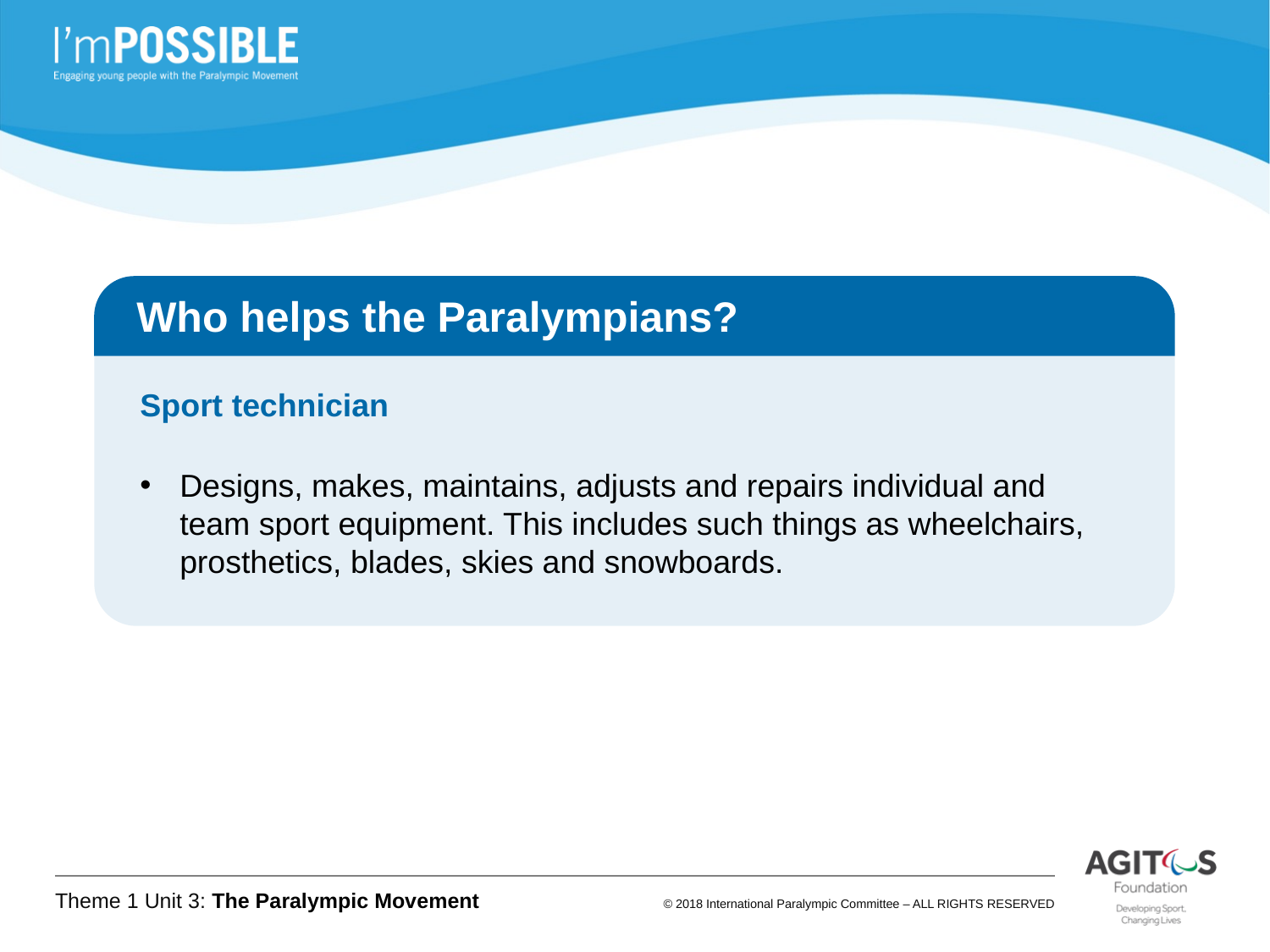

Who helps the Paralympians?

Sport technician
Designs, makes, maintains, adjusts and repairs individual and team sport equipment. This includes such things as wheelchairs, prosthetics, blades, skies and snowboards.